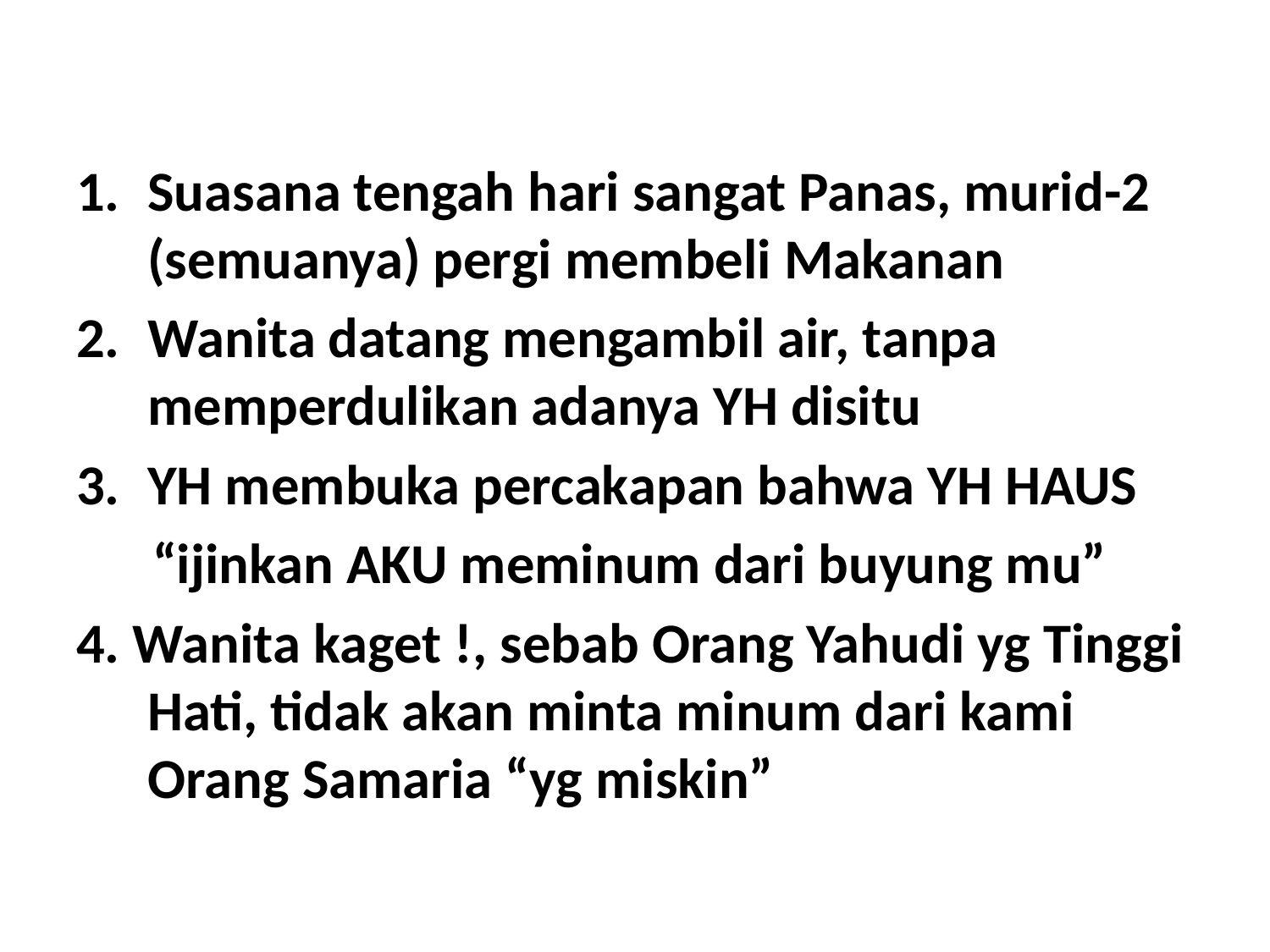

Suasana tengah hari sangat Panas, murid-2 (semuanya) pergi membeli Makanan
Wanita datang mengambil air, tanpa memperdulikan adanya YH disitu
YH membuka percakapan bahwa YH HAUS
      “ijinkan AKU meminum dari buyung mu”
4. Wanita kaget !, sebab Orang Yahudi yg Tinggi Hati, tidak akan minta minum dari kami Orang Samaria “yg miskin”